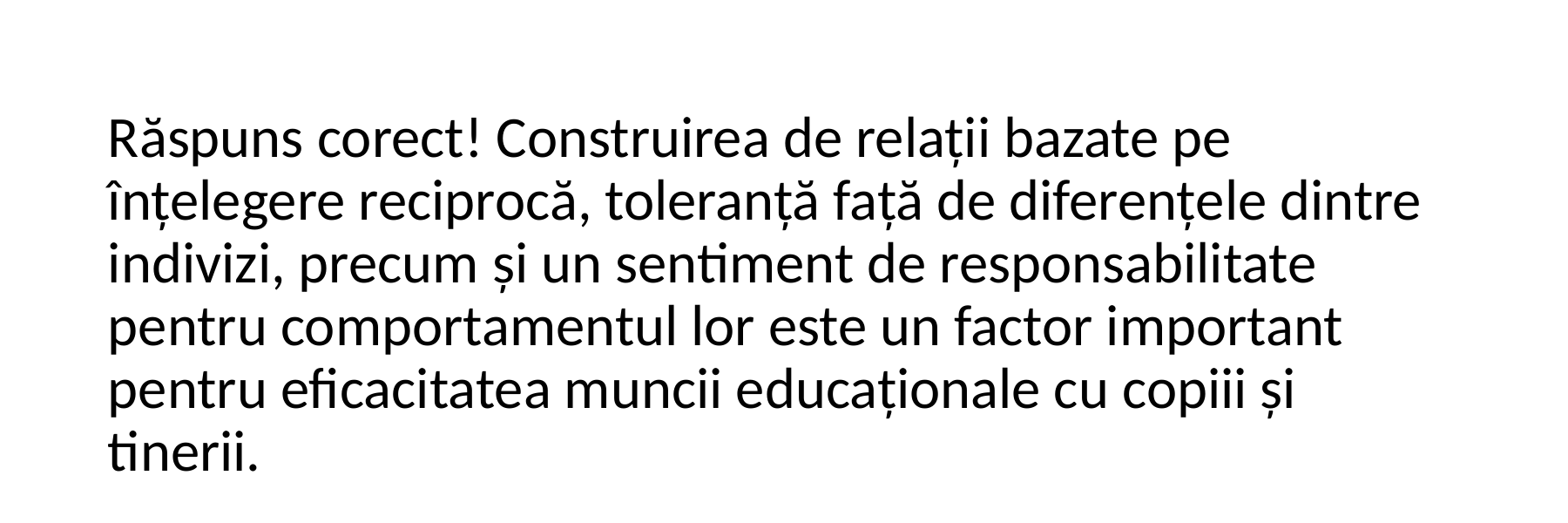

Răspuns corect! Construirea de relații bazate pe înțelegere reciprocă, toleranță față de diferențele dintre indivizi, precum și un sentiment de responsabilitate pentru comportamentul lor este un factor important pentru eficacitatea muncii educaționale cu copiii și tinerii.